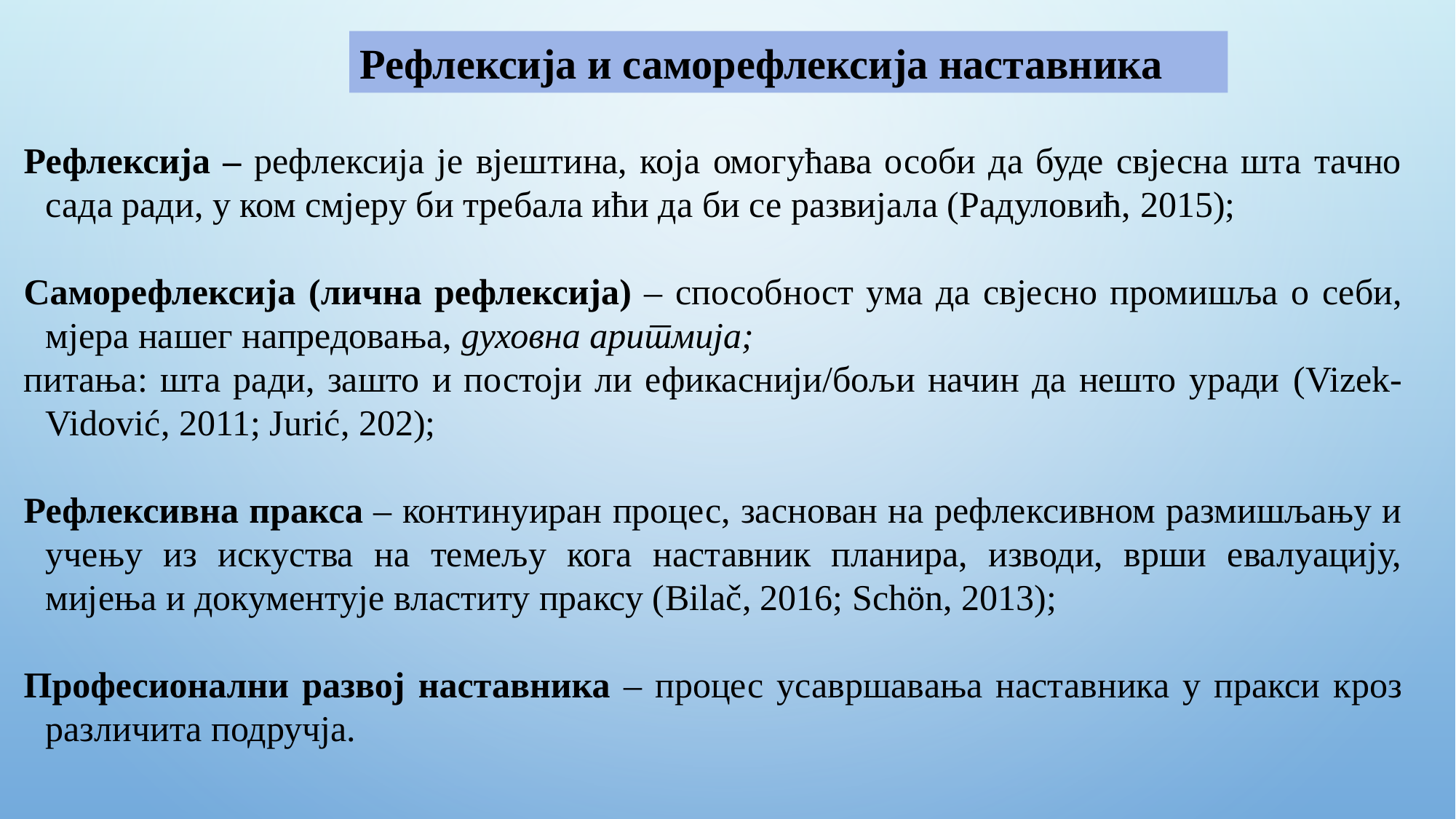

Рефлексија и саморефлексија наставника
Рефлексија – рефлексија је вјештина, која омогућава особи да буде свјесна шта тачно сада ради, у ком смјеру би требала ићи да би се развијалa (Радуловић, 2015);

Саморефлексија (лична рефлексија) – способност ума да свјесно промишља о себи, мјера нашег напредовања, духовна аритмија;
питања: шта ради, зашто и постоји ли ефикаснији/бољи начин да нешто уради (Vizek-Vidović, 2011; Јurić, 202);

Рефлексивна пракса – континуиран процес, заснован на рефлексивном размишљању и учењу из искуства на темељу кога наставник планира, изводи, врши евалуацију, мијења и документује властиту праксу (Bilač, 2016; Schön, 2013);

Професионални развој наставника – процес усавршавања наставника у пракси кроз различита подручја.